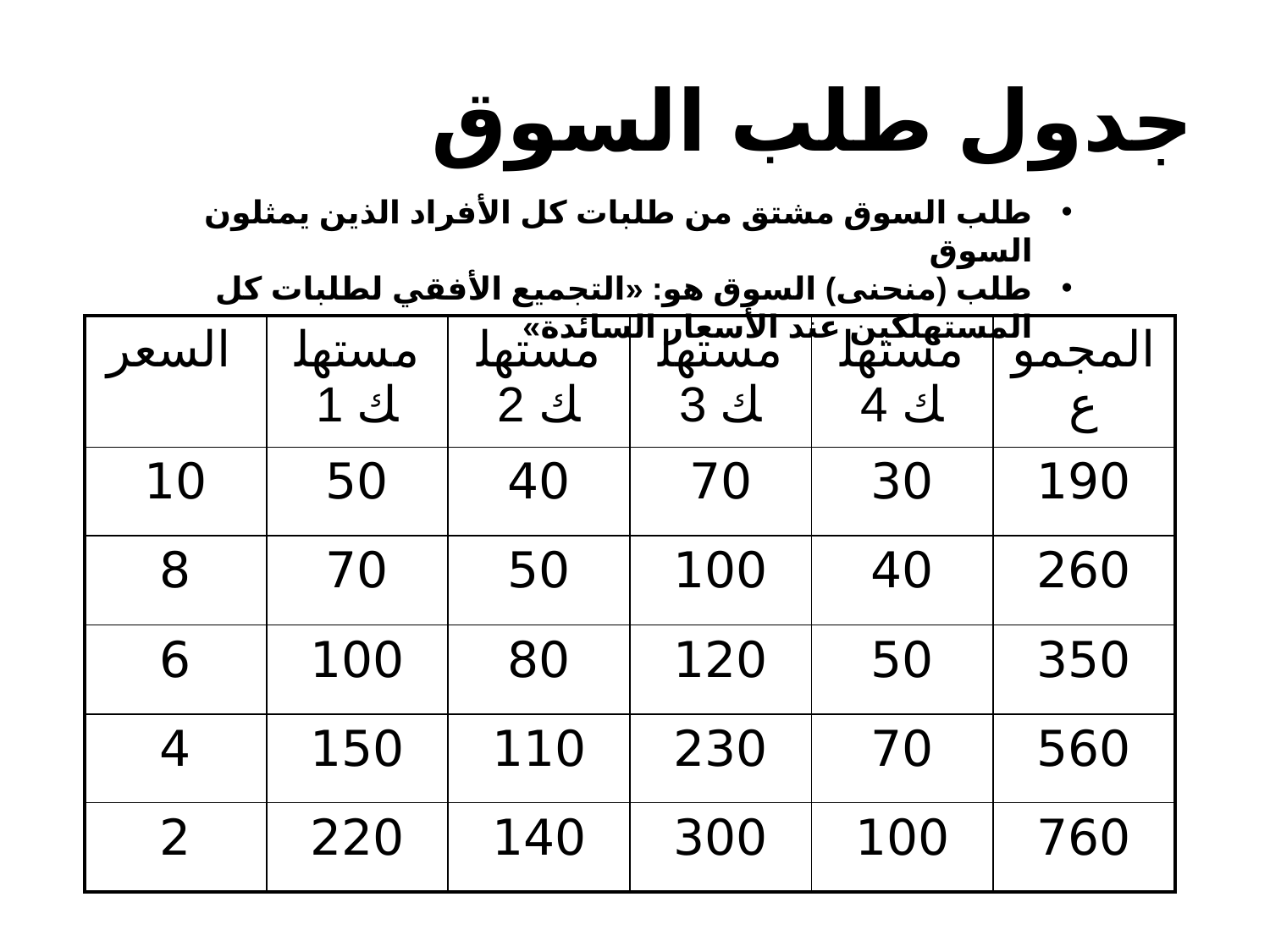

# جدول طلب السوق
طلب السوق مشتق من طلبات كل الأفراد الذين يمثلون السوق
طلب (منحنى) السوق هو: «التجميع الأفقي لطلبات كل المستهلكين عند الأسعار السائدة»

| السعر | مستهلك 1 | مستهلك 2 | مستهلك 3 | مستهلك 4 | المجموع |
| --- | --- | --- | --- | --- | --- |
| 10 | 50 | 40 | 70 | 30 | 190 |
| 8 | 70 | 50 | 100 | 40 | 260 |
| 6 | 100 | 80 | 120 | 50 | 350 |
| 4 | 150 | 110 | 230 | 70 | 560 |
| 2 | 220 | 140 | 300 | 100 | 760 |